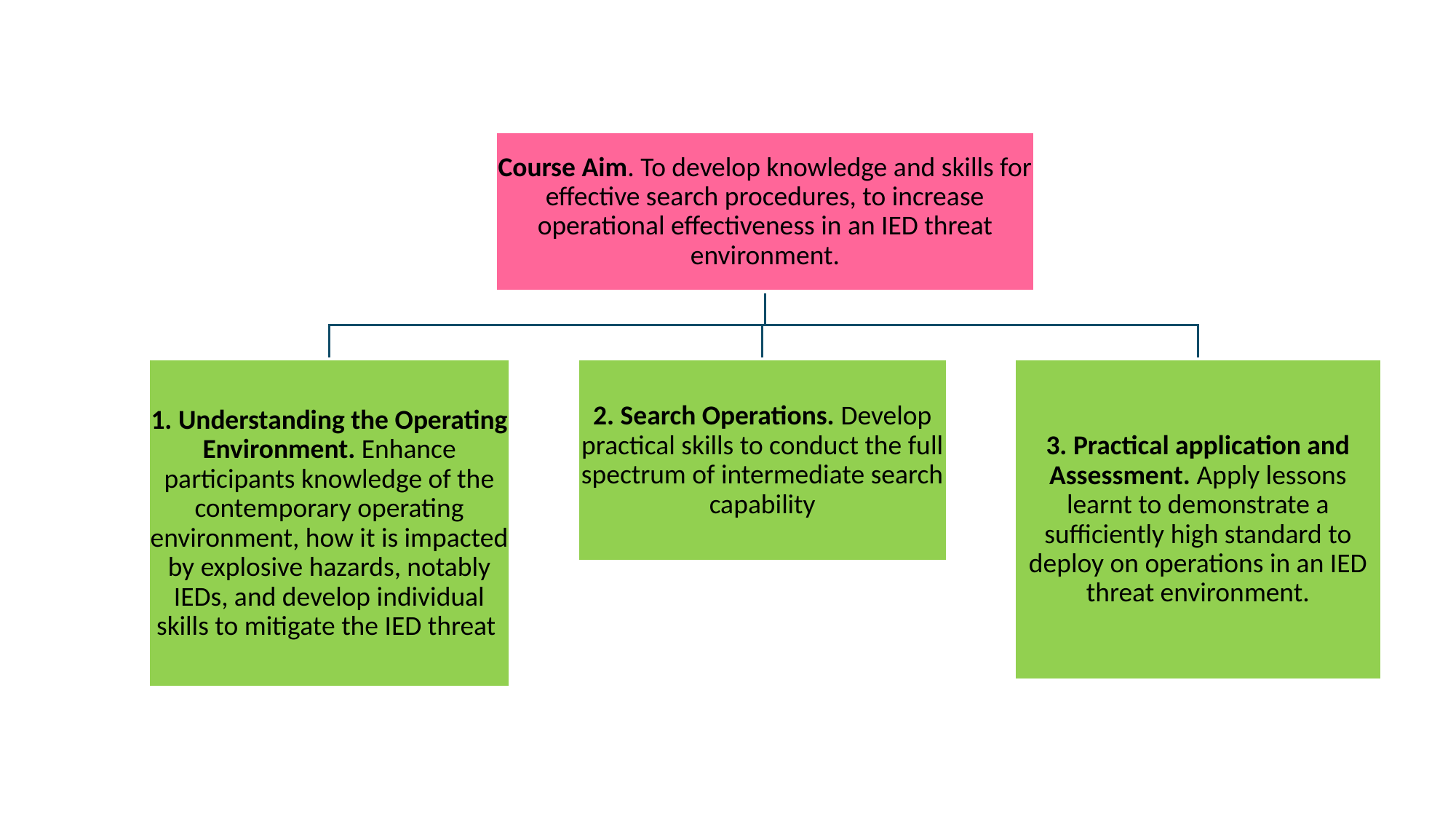

Course Aim. To develop knowledge and skills for effective search procedures, to increase operational effectiveness in an IED threat environment.
1. Understanding the Operating Environment. Enhance participants knowledge of the contemporary operating environment, how it is impacted by explosive hazards, notably IEDs, and develop individual skills to mitigate the IED threat
2. Search Operations. Develop practical skills to conduct the full spectrum of intermediate search capability
3. Practical application and Assessment. Apply lessons learnt to demonstrate a sufficiently high standard to deploy on operations in an IED threat environment.